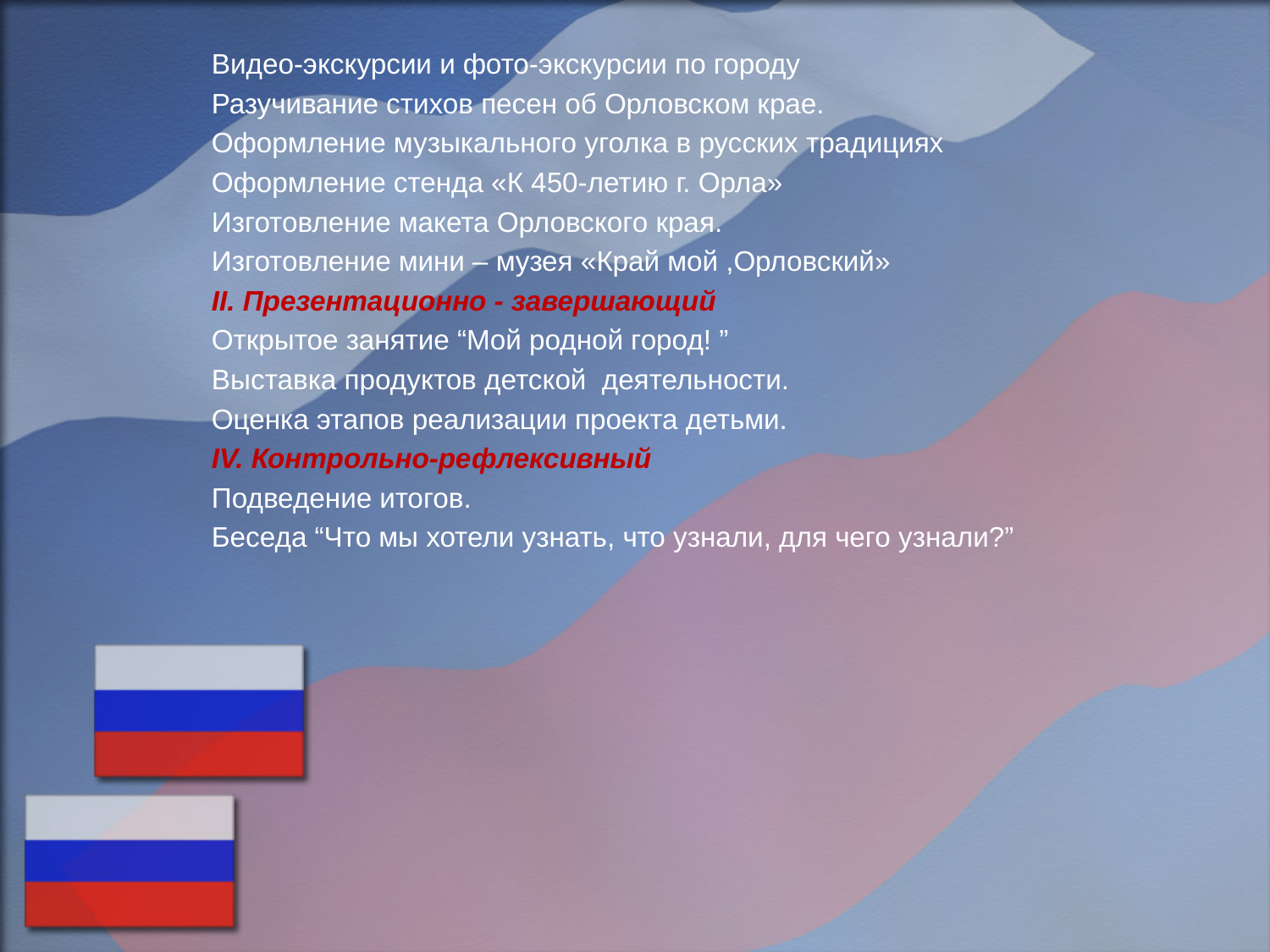

Видео-экскурсии и фото-экскурсии по городу
Разучивание стихов песен об Орловском крае.
Оформление музыкального уголка в русских традициях
Оформление стенда «К 450-летию г. Орла»
Изготовление макета Орловского края.
Изготовление мини – музея «Край мой ,Орловский»
II. Презентационно - завершающий
Открытое занятие “Мой родной город! ”
Выставка продуктов детской  деятельности.
Оценка этапов реализации проекта детьми.
IV. Контрольно-рефлексивный
Подведение итогов.
Беседа “Что мы хотели узнать, что узнали, для чего узнали?”